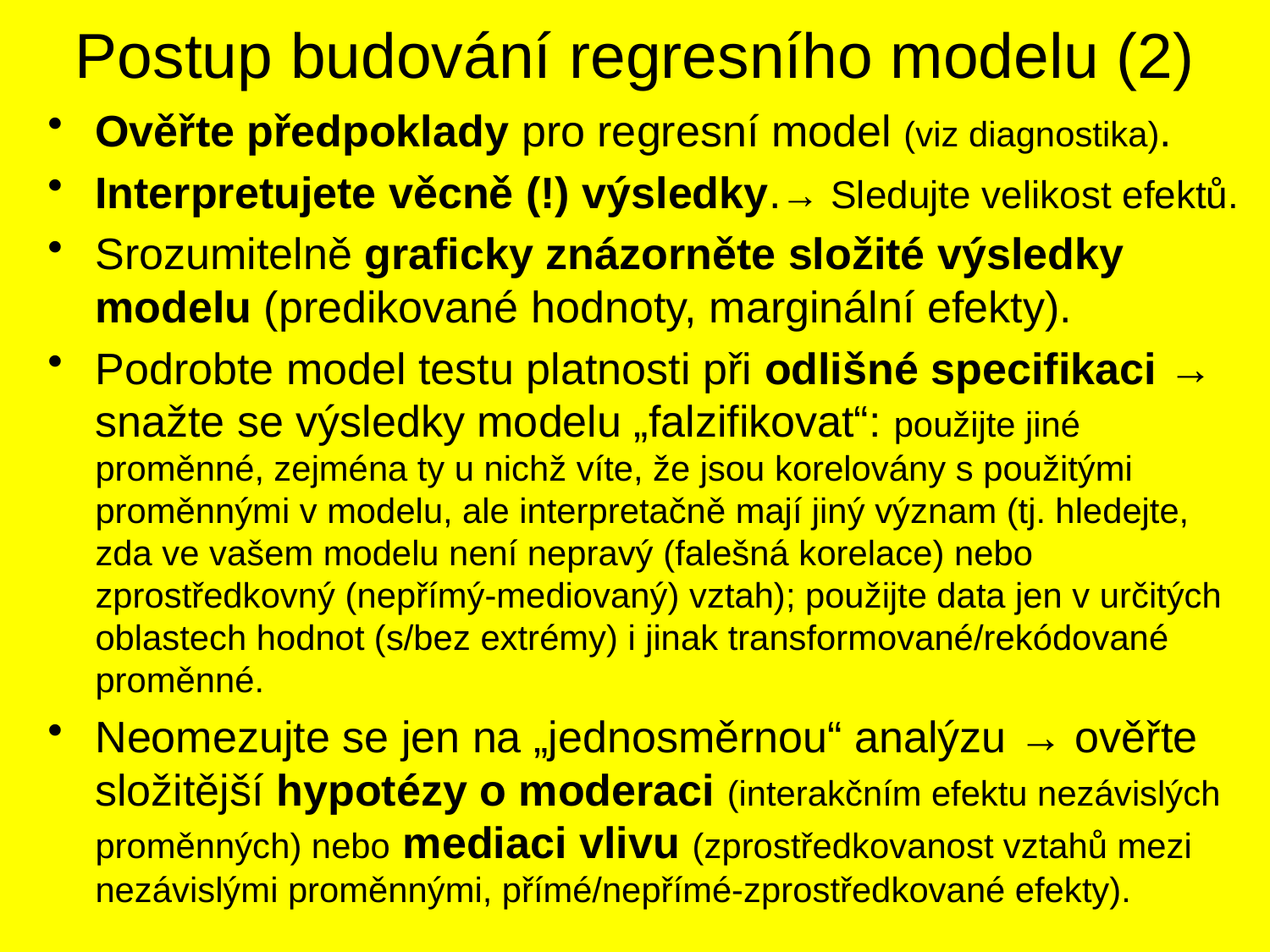

# Postup budování regresního modelu (2)
Ověřte předpoklady pro regresní model (viz diagnostika).
Interpretujete věcně (!) výsledky.→ Sledujte velikost efektů.
Srozumitelně graficky znázorněte složité výsledky modelu (predikované hodnoty, marginální efekty).
Podrobte model testu platnosti při odlišné specifikaci → snažte se výsledky modelu „falzifikovat“: použijte jiné proměnné, zejména ty u nichž víte, že jsou korelovány s použitými proměnnými v modelu, ale interpretačně mají jiný význam (tj. hledejte, zda ve vašem modelu není nepravý (falešná korelace) nebo zprostředkovný (nepřímý-mediovaný) vztah); použijte data jen v určitých oblastech hodnot (s/bez extrémy) i jinak transformované/rekódované proměnné.
Neomezujte se jen na „jednosměrnou“ analýzu → ověřte složitější hypotézy o moderaci (interakčním efektu nezávislých proměnných) nebo mediaci vlivu (zprostředkovanost vztahů mezi nezávislými proměnnými, přímé/nepřímé-zprostředkované efekty).